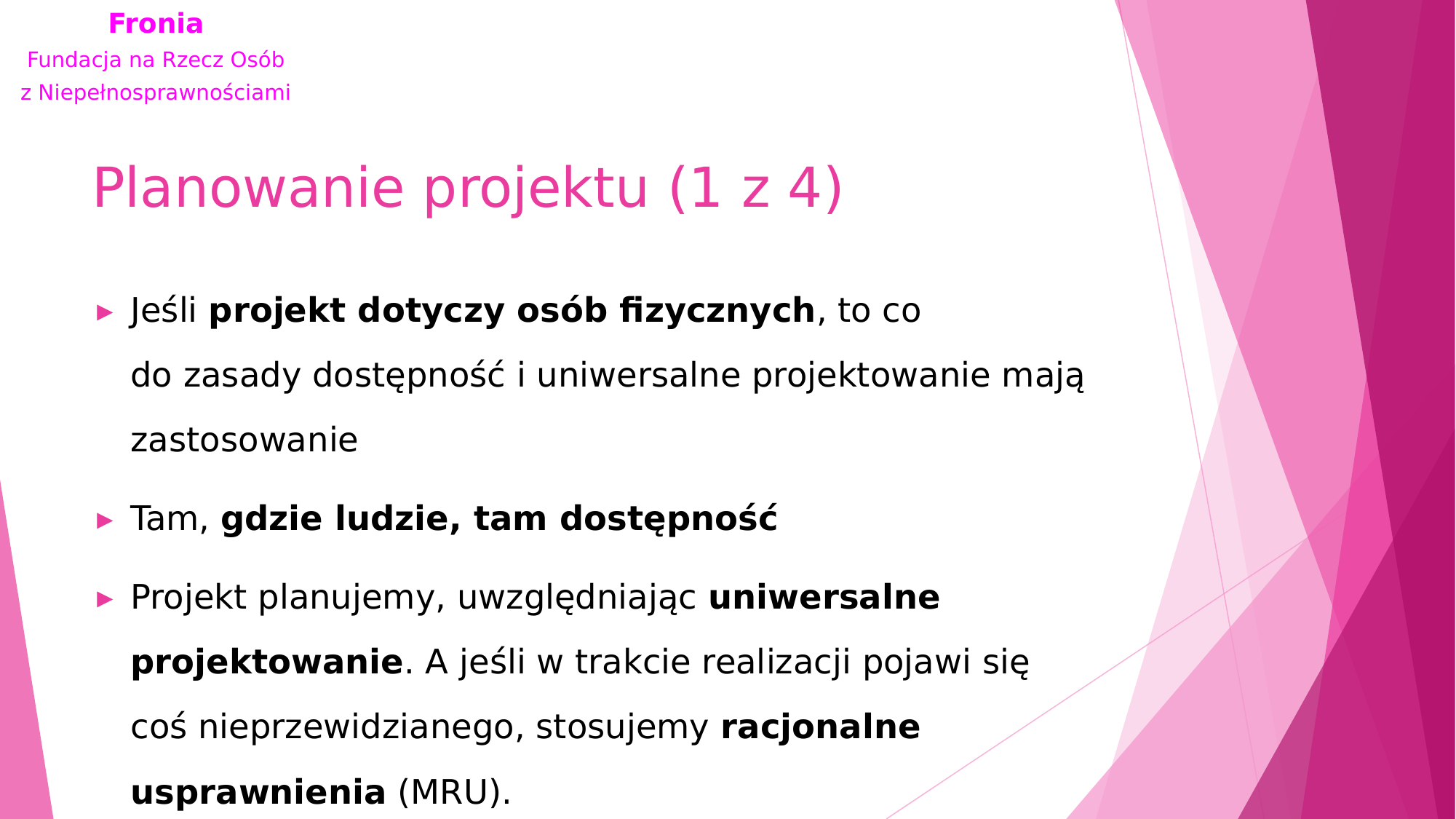

# Planowanie projektu (1 z 4)
Jeśli projekt dotyczy osób fizycznych, to co do zasady dostępność i uniwersalne projektowanie mają zastosowanie
Tam, gdzie ludzie, tam dostępność
Projekt planujemy, uwzględniając uniwersalne projektowanie. A jeśli w trakcie realizacji pojawi się coś nieprzewidzianego, stosujemy racjonalne usprawnienia (MRU).